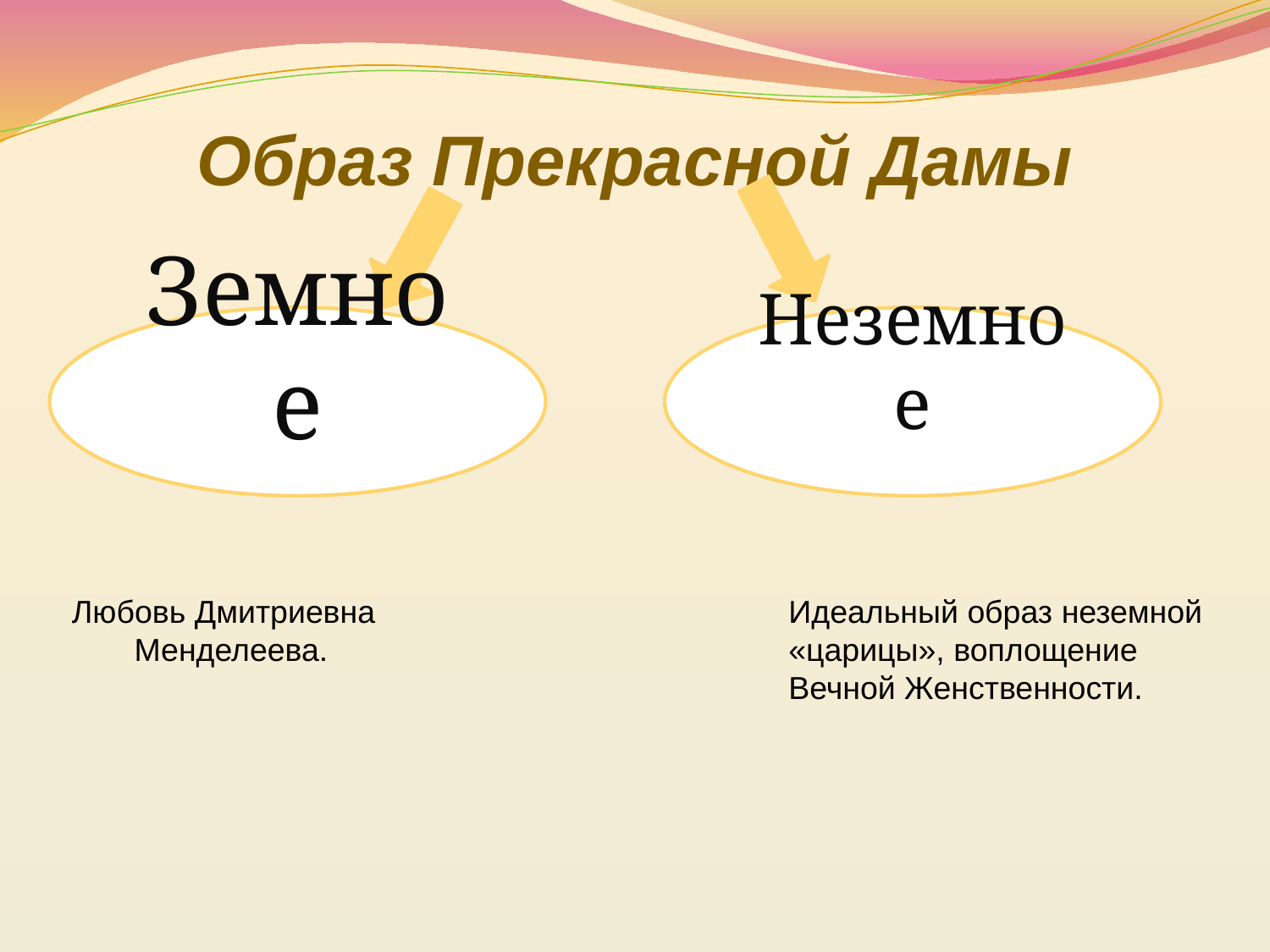

Образ Прекрасной Дамы

Земное

Неземное

Любовь Дмитриевна
       Менделеева.
Идеальный образ неземной
«царицы», воплощение
Вечной Женственности.